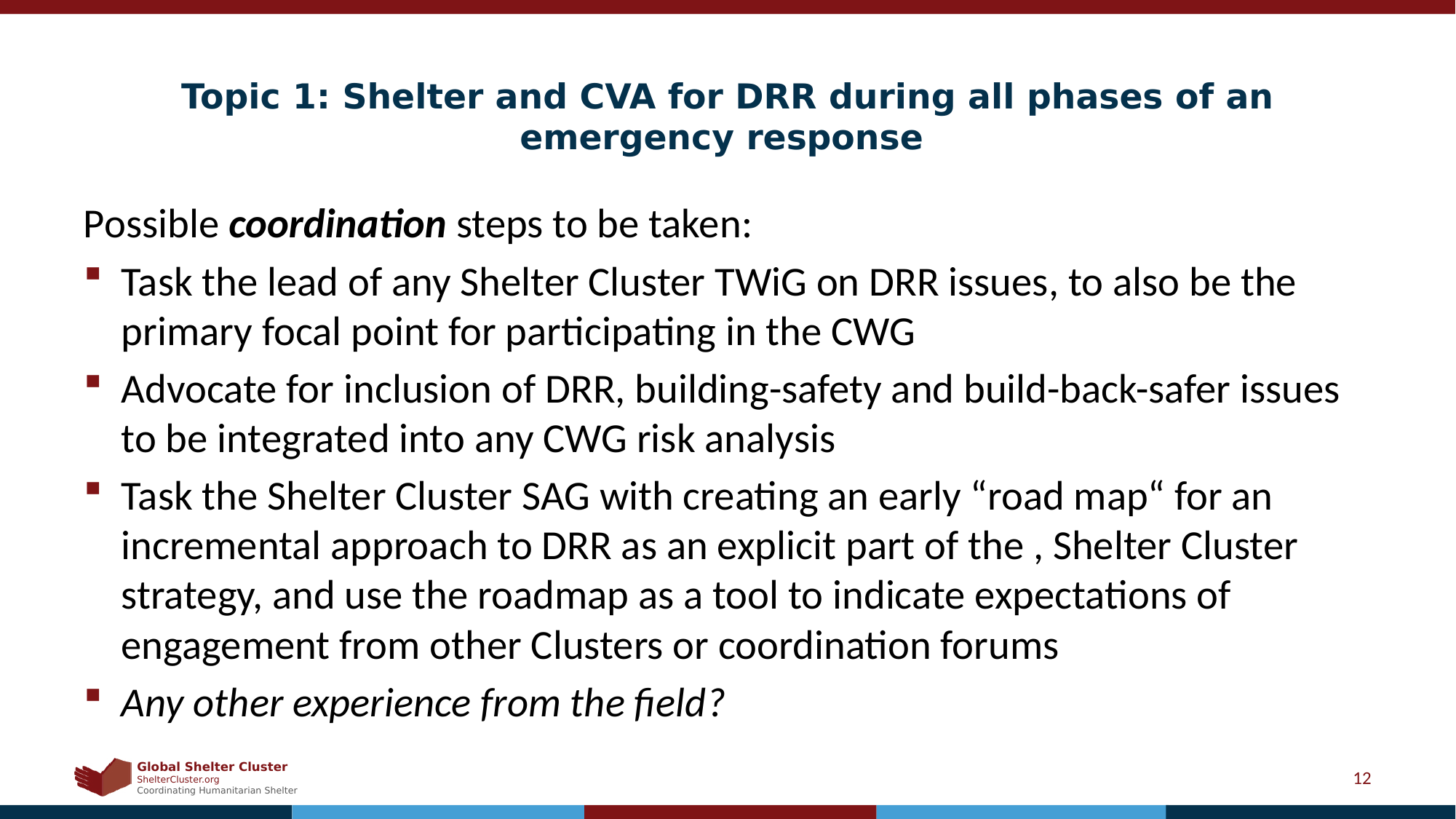

# Topic 1: Shelter and CVA for DRR during all phases of an emergency response
Possible coordination steps to be taken:
Task the lead of any Shelter Cluster TWiG on DRR issues, to also be the primary focal point for participating in the CWG
Advocate for inclusion of DRR, building-safety and build-back-safer issues to be integrated into any CWG risk analysis
Task the Shelter Cluster SAG with creating an early “road map“ for an incremental approach to DRR as an explicit part of the , Shelter Cluster strategy, and use the roadmap as a tool to indicate expectations of engagement from other Clusters or coordination forums
Any other experience from the field?

12